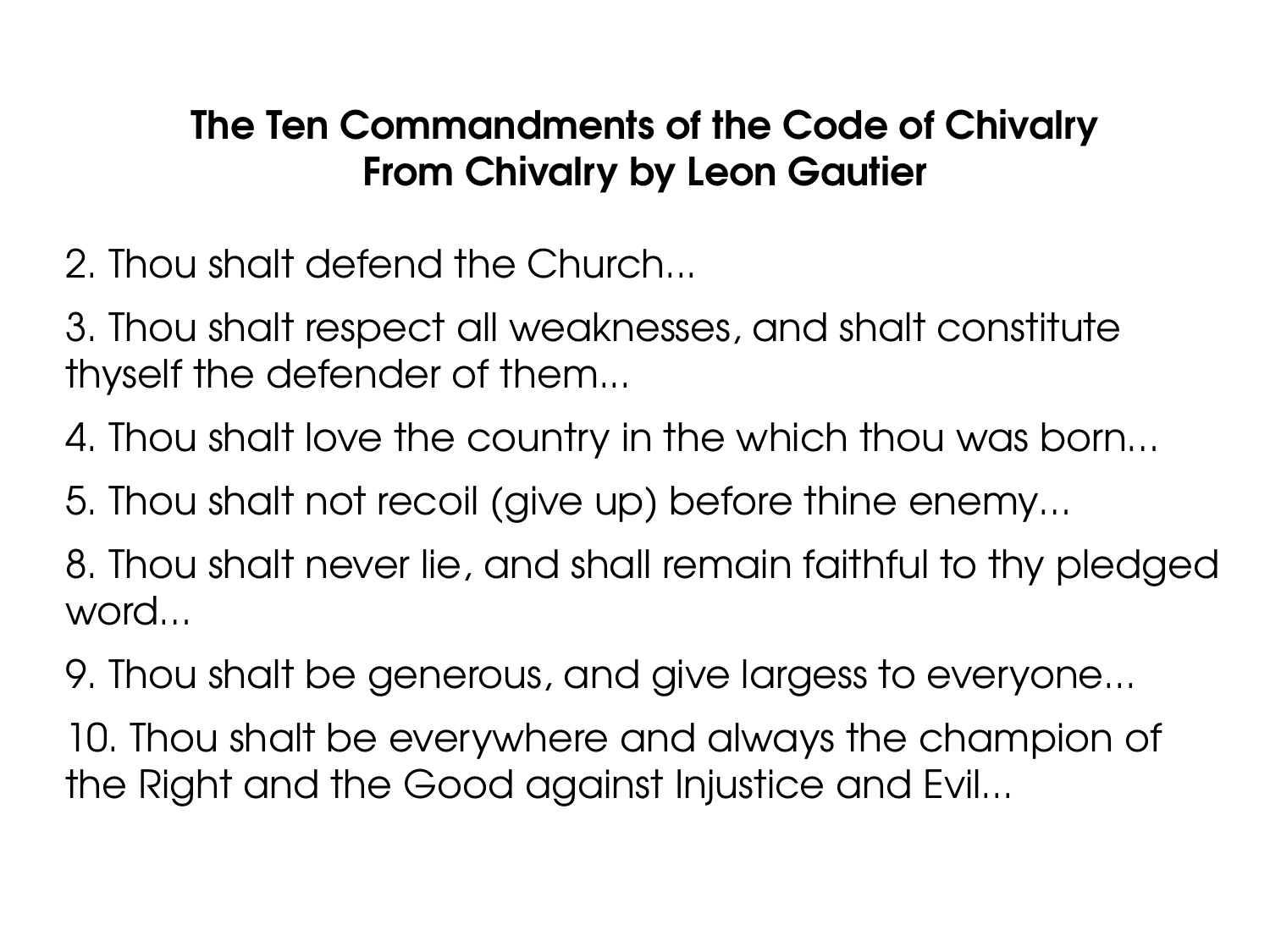

The Ten Commandments of the Code of Chivalry
From Chivalry by Leon Gautier

2. Thou shalt defend the Church...

3. Thou shalt respect all weaknesses, and shalt constitute thyself the defender of them...

4. Thou shalt love the country in the which thou was born…

5. Thou shalt not recoil (give up) before thine enemy…

8. Thou shalt never lie, and shall remain faithful to thy pledged word…

9. Thou shalt be generous, and give largess to everyone...

10. Thou shalt be everywhere and always the champion of the Right and the Good against Injustice and Evil...